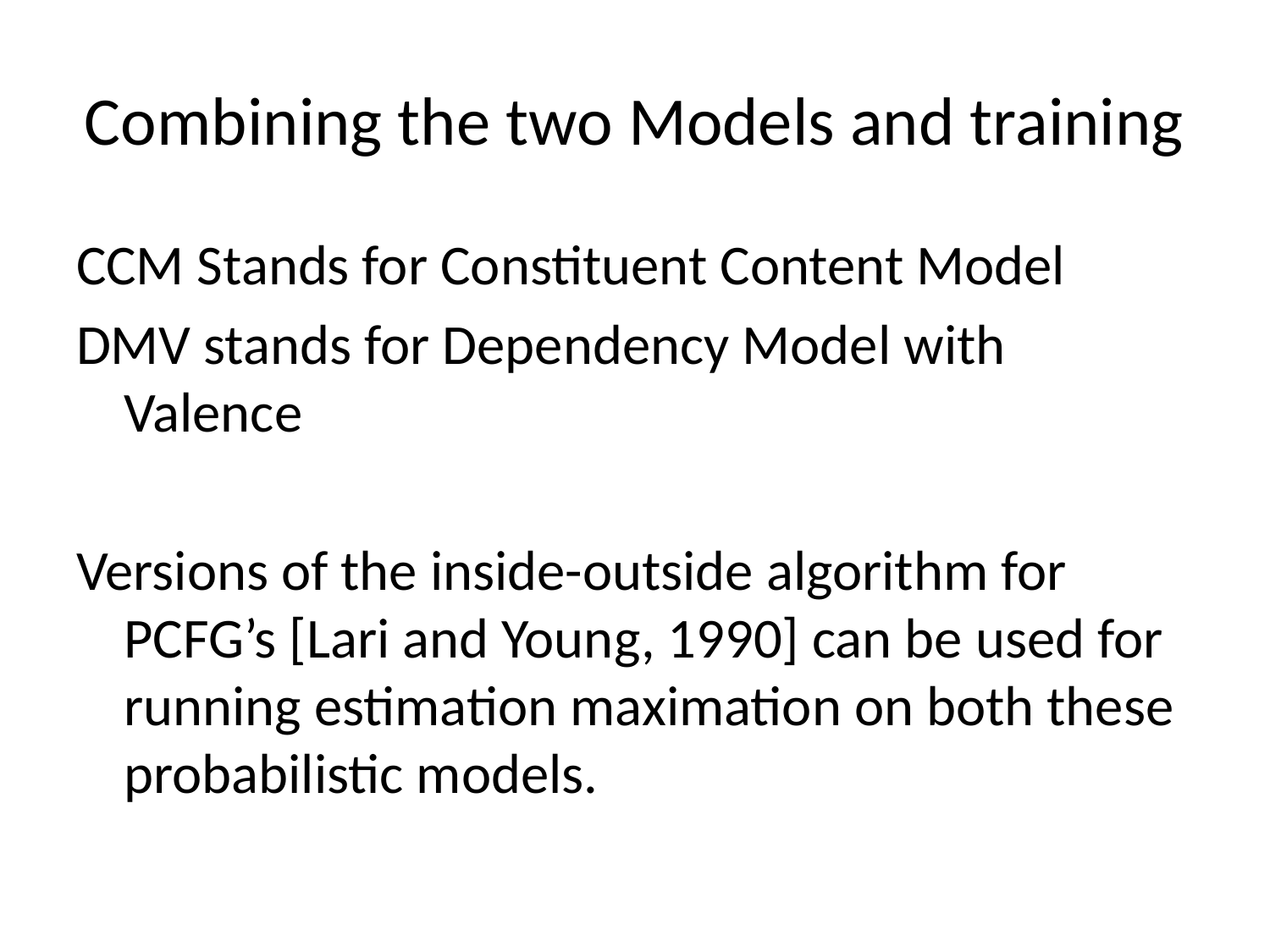

# Combining the two Models and training
CCM Stands for Constituent Content Model
DMV stands for Dependency Model with Valence

Versions of the inside-outside algorithm for PCFG’s [Lari and Young, 1990] can be used for running estimation maximation on both these probabilistic models.